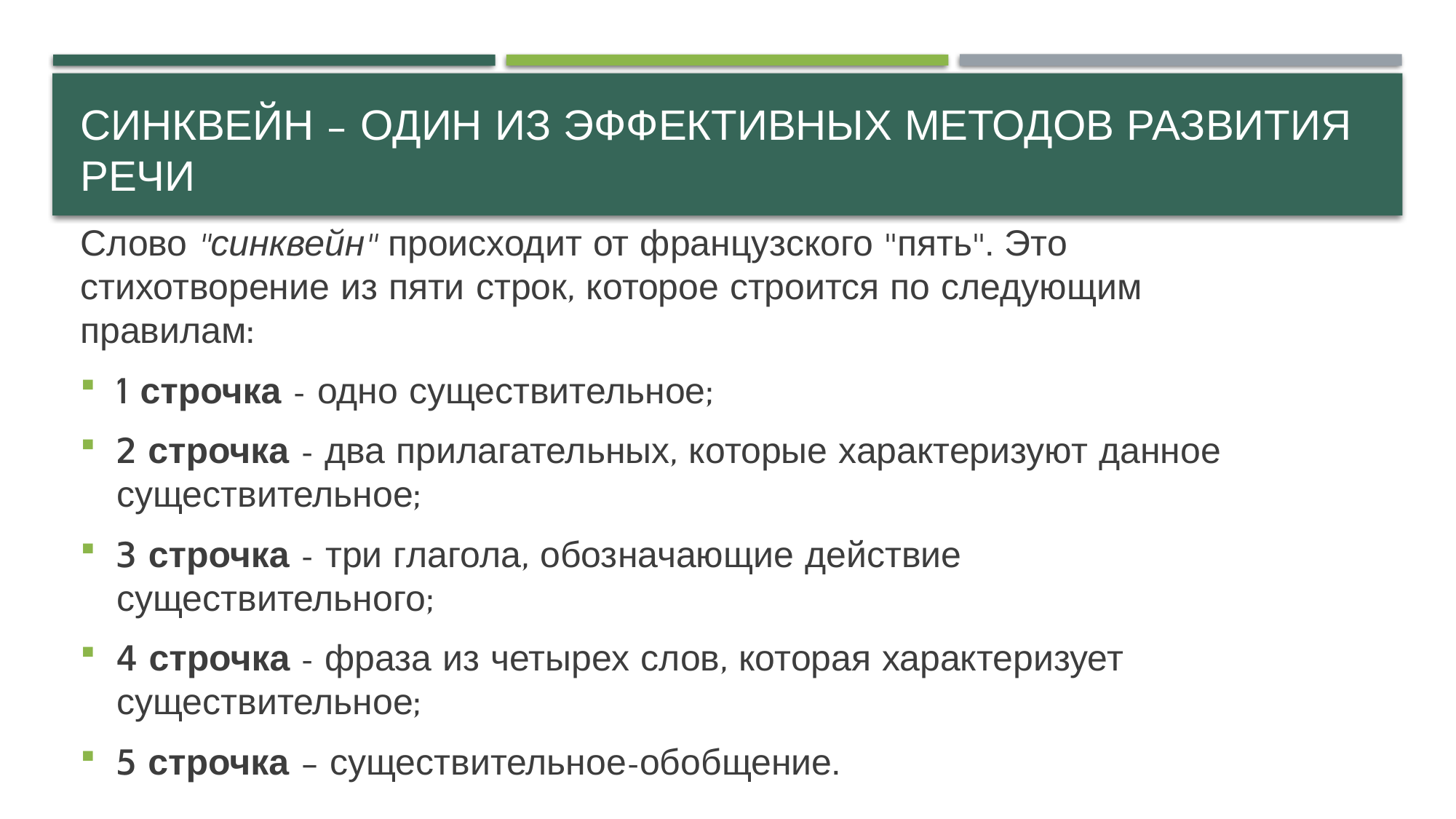

# Синквейн – один из эффективных методов развития речи
Слово "синквейн" происходит от французского "пять". Это стихотворение из пяти строк, которое строится по следующим правилам:
1 строчка - одно существительное;
2 строчка - два прилагательных, которые характеризуют данное существительное;
3 строчка - три глагола, обозначающие действие существительного;
4 строчка - фраза из четырех слов, которая характеризует существительное;
5 строчка – существительное-обобщение.